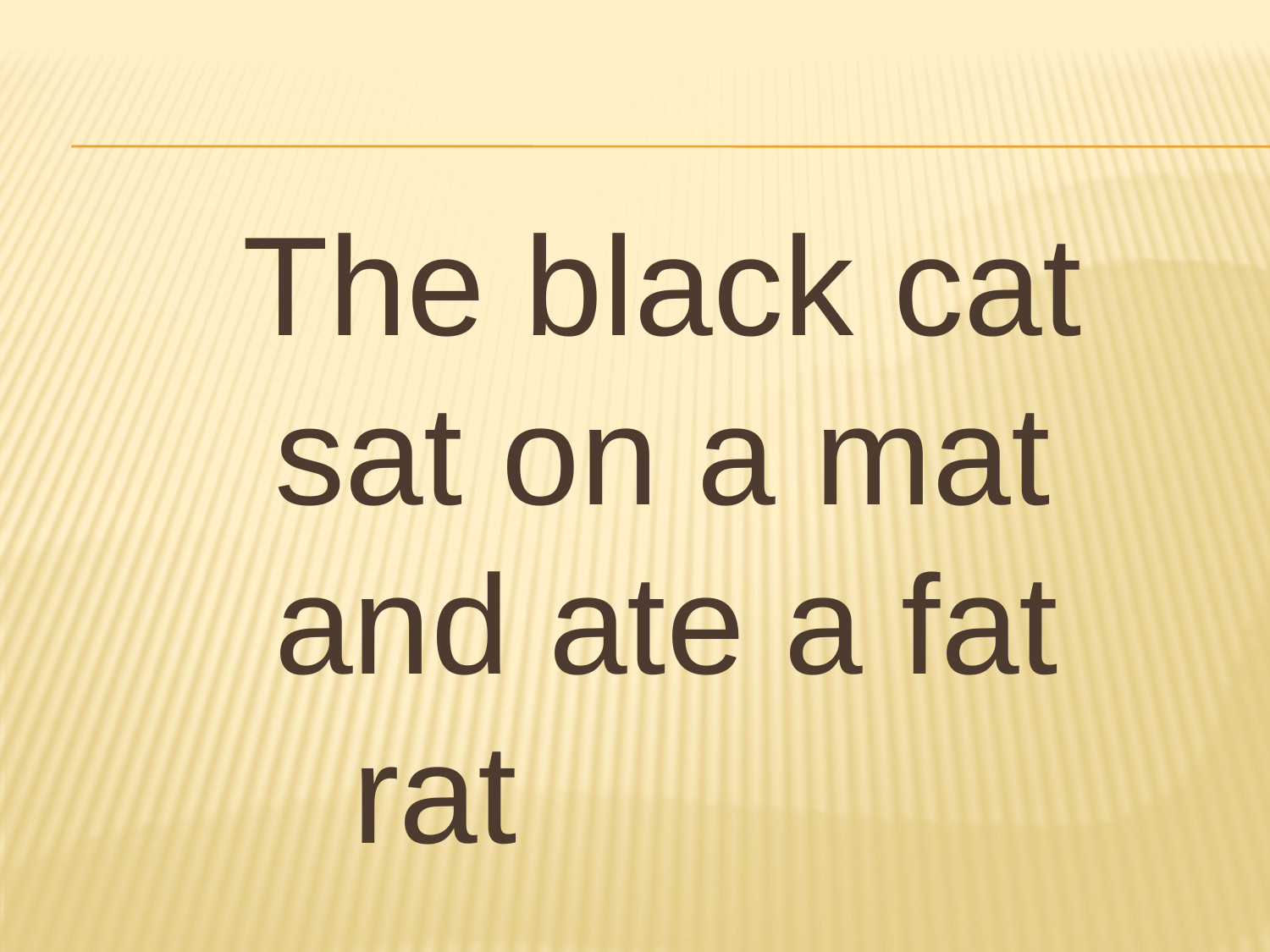

#
The black cat sat on a mat and ate a fat       rat